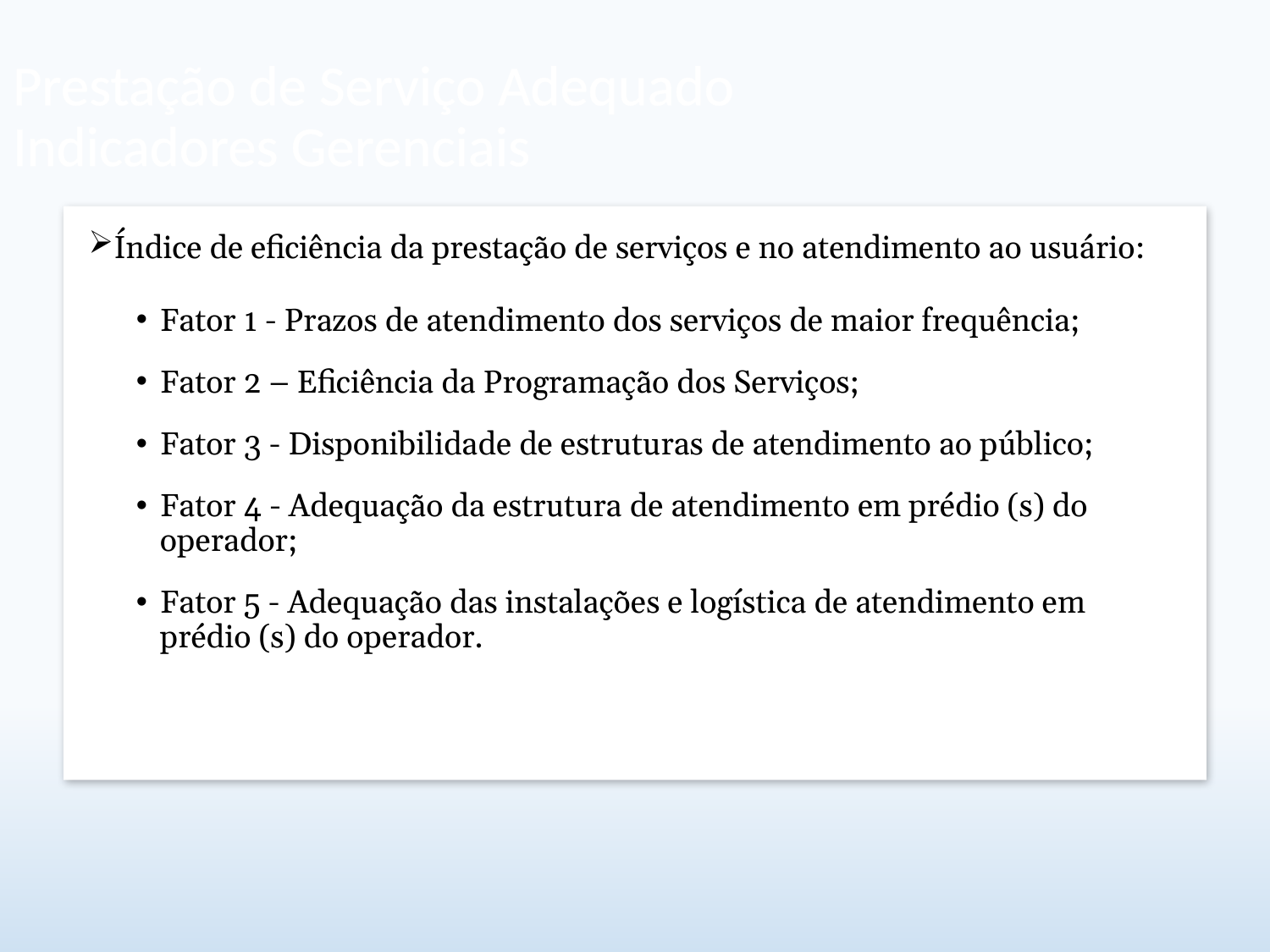

# Prestação de Serviço Adequado Indicadores Gerenciais
Índice de eficiência da prestação de serviços e no atendimento ao usuário:
Fator 1 - Prazos de atendimento dos serviços de maior frequência;
Fator 2 – Eficiência da Programação dos Serviços;
Fator 3 - Disponibilidade de estruturas de atendimento ao público;
Fator 4 - Adequação da estrutura de atendimento em prédio (s) do operador;
Fator 5 - Adequação das instalações e logística de atendimento em prédio (s) do operador.